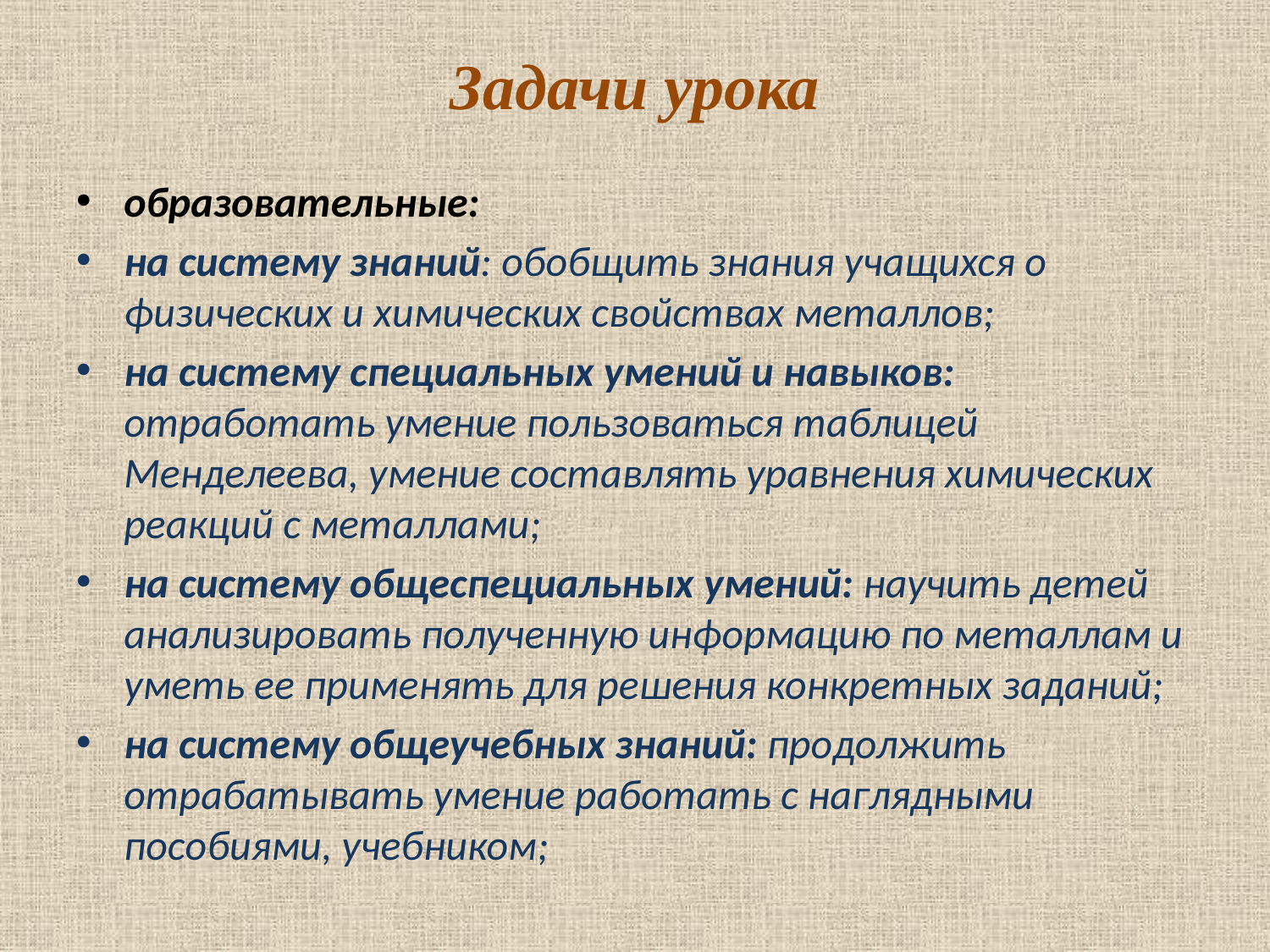

# Задачи урока
образовательные:
на систему знаний: обобщить знания учащихся о физических и химических свойствах металлов;
на систему специальных умений и навыков: отработать умение пользоваться таблицей Менделеева, умение составлять уравнения химических реакций с металлами;
на систему общеспециальных умений: научить детей анализировать полученную информацию по металлам и уметь ее применять для решения конкретных заданий;
на систему общеучебных знаний: продолжить отрабатывать умение работать с наглядными пособиями, учебником;